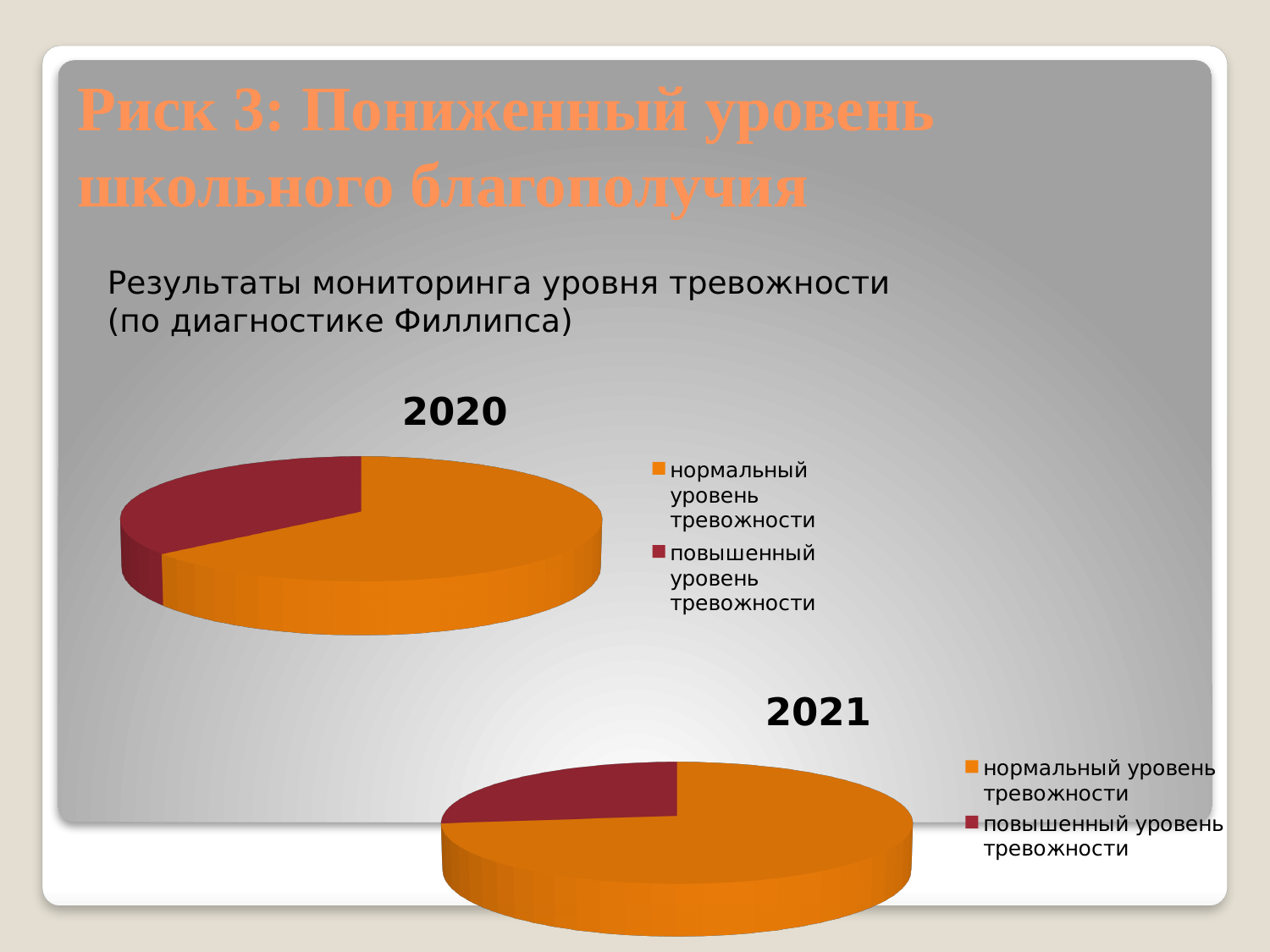

# Риск 3: Пониженный уровень школьного благополучия
Результаты мониторинга уровня тревожности
(по диагностике Филлипса)

[unsupported chart]

[unsupported chart]